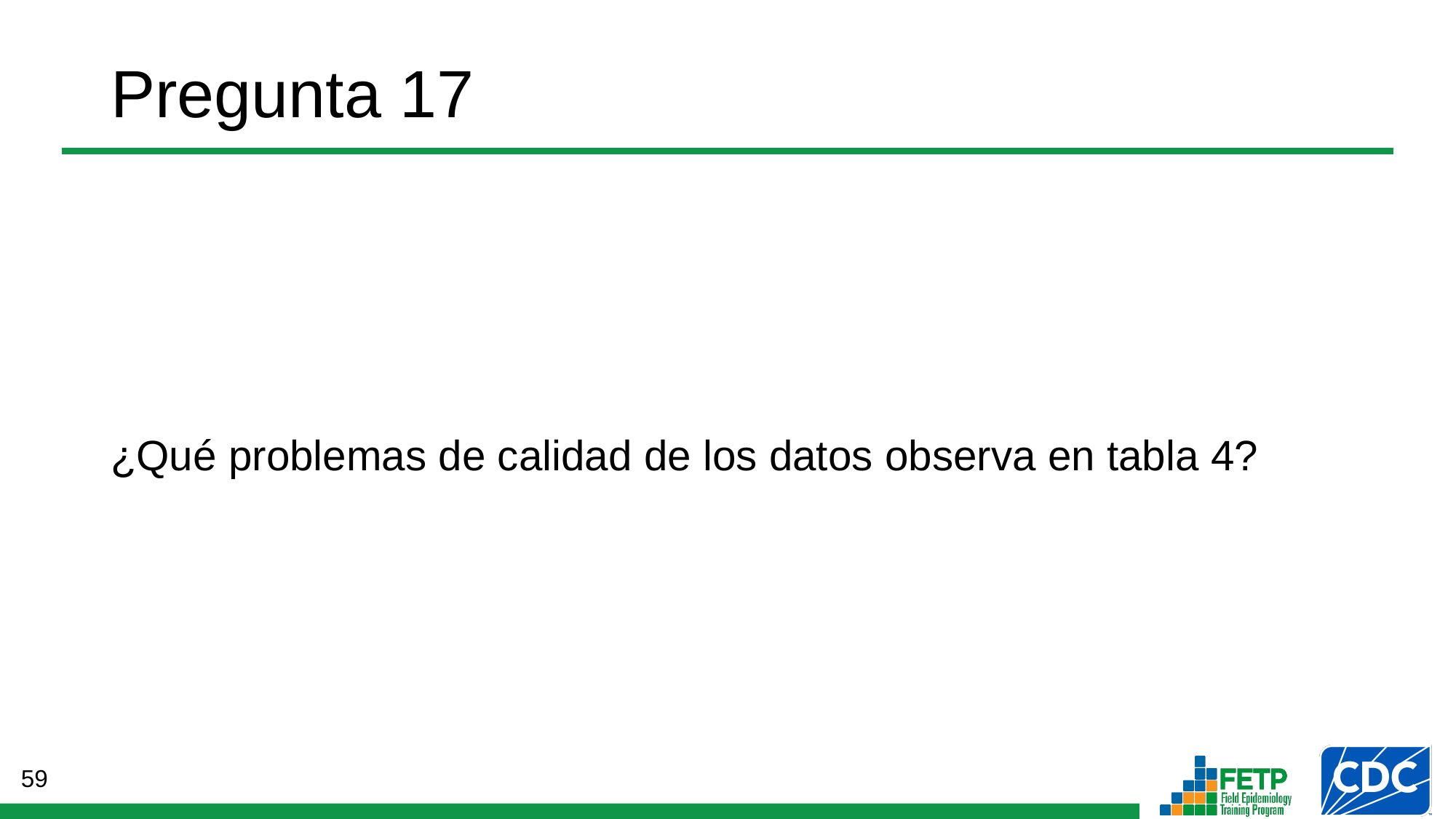

# Pregunta 17
¿Qué problemas de calidad de los datos observa en tabla 4?